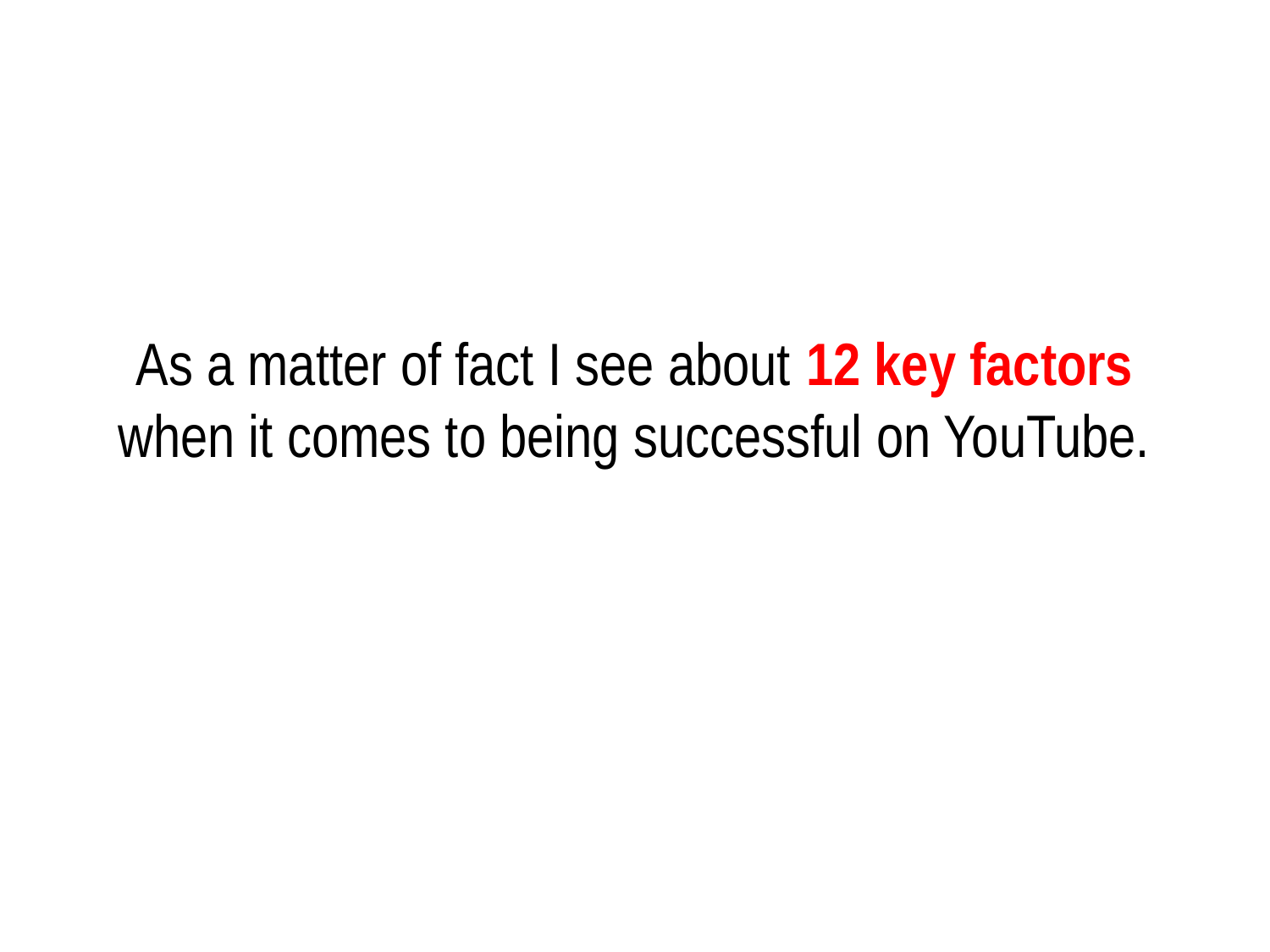

# As a matter of fact I see about 12 key factors when it comes to being successful on YouTube.